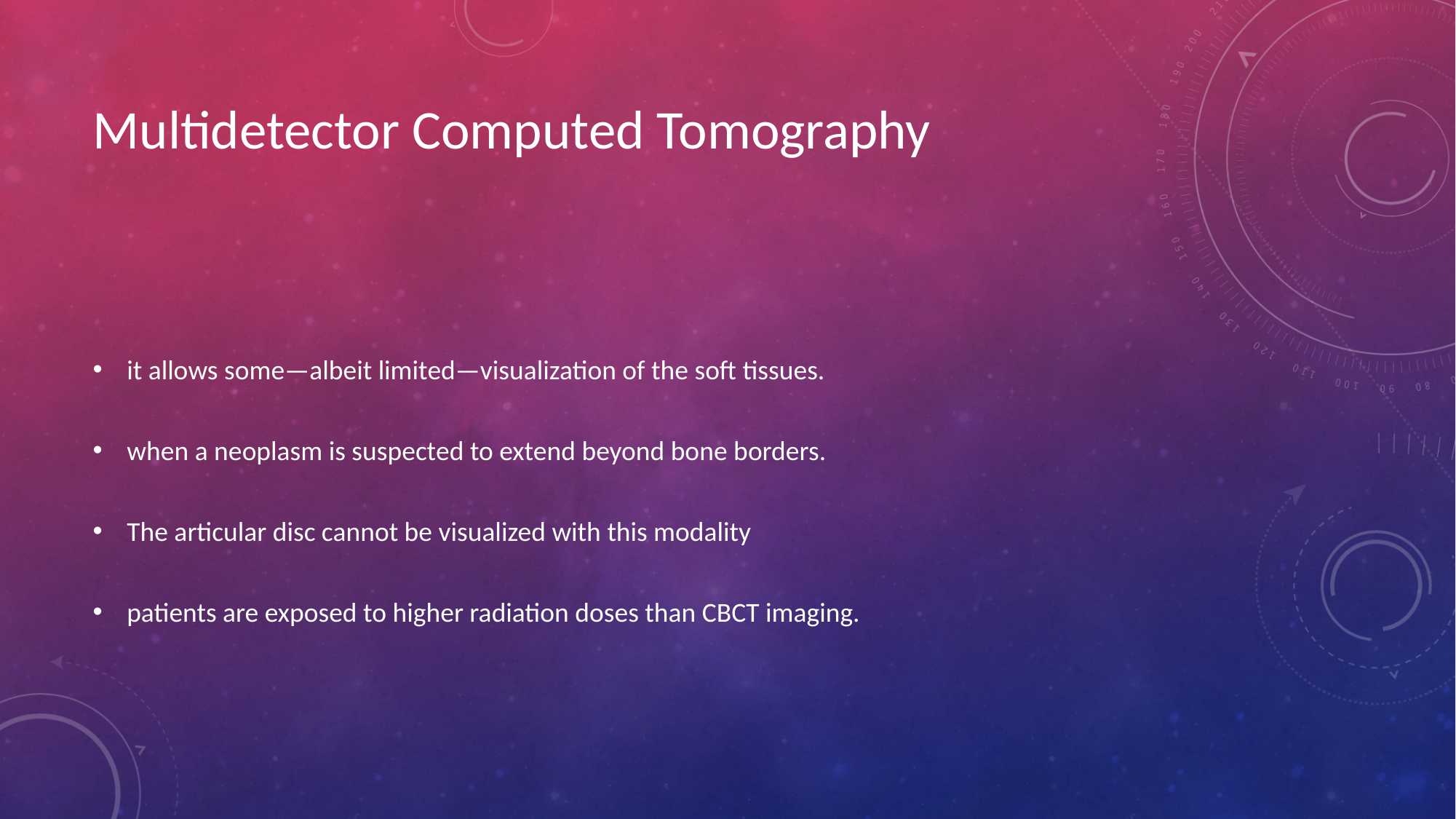

# Multidetector Computed Tomography
it allows some—albeit limited—visualization of the soft tissues.
when a neoplasm is suspected to extend beyond bone borders.
The articular disc cannot be visualized with this modality
patients are exposed to higher radiation doses than CBCT imaging.